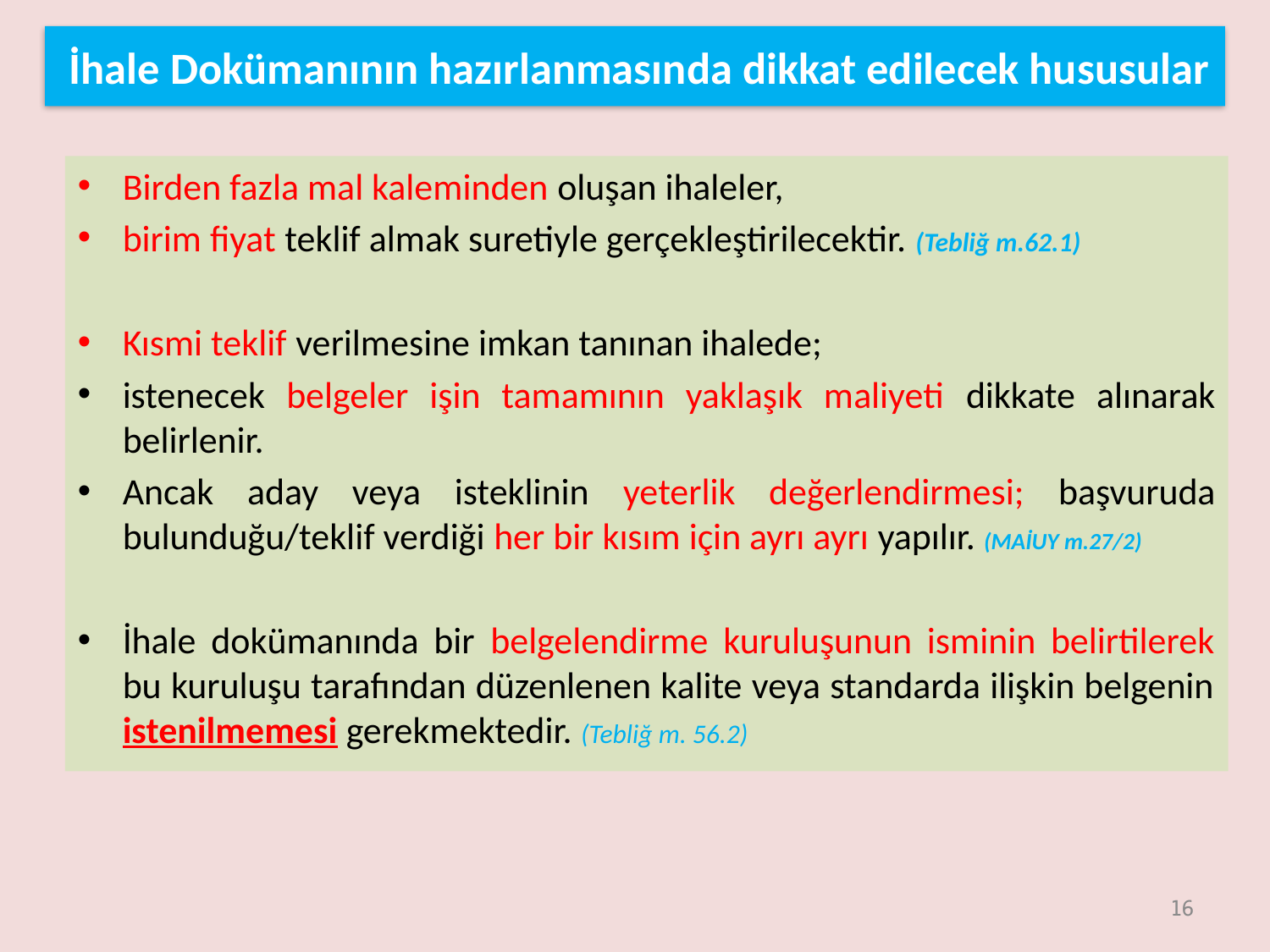

İhale Dokümanının hazırlanmasında dikkat edilecek hususular
Birden fazla mal kaleminden oluşan ihaleler,
birim fiyat teklif almak suretiyle gerçekleştirilecektir. (Tebliğ m.62.1)

Kısmi teklif verilmesine imkan tanınan ihalede;
istenecek belgeler işin tamamının yaklaşık maliyeti dikkate alınarak belirlenir.
Ancak aday veya isteklinin yeterlik değerlendirmesi; başvuruda bulunduğu/teklif verdiği her bir kısım için ayrı ayrı yapılır. (MAİUY m.27/2)

İhale dokümanında bir belgelendirme kuruluşunun isminin belirtilerek bu kuruluşu tarafından düzenlenen kalite veya standarda ilişkin belgenin istenilmemesi gerekmektedir. (Tebliğ m. 56.2)
16